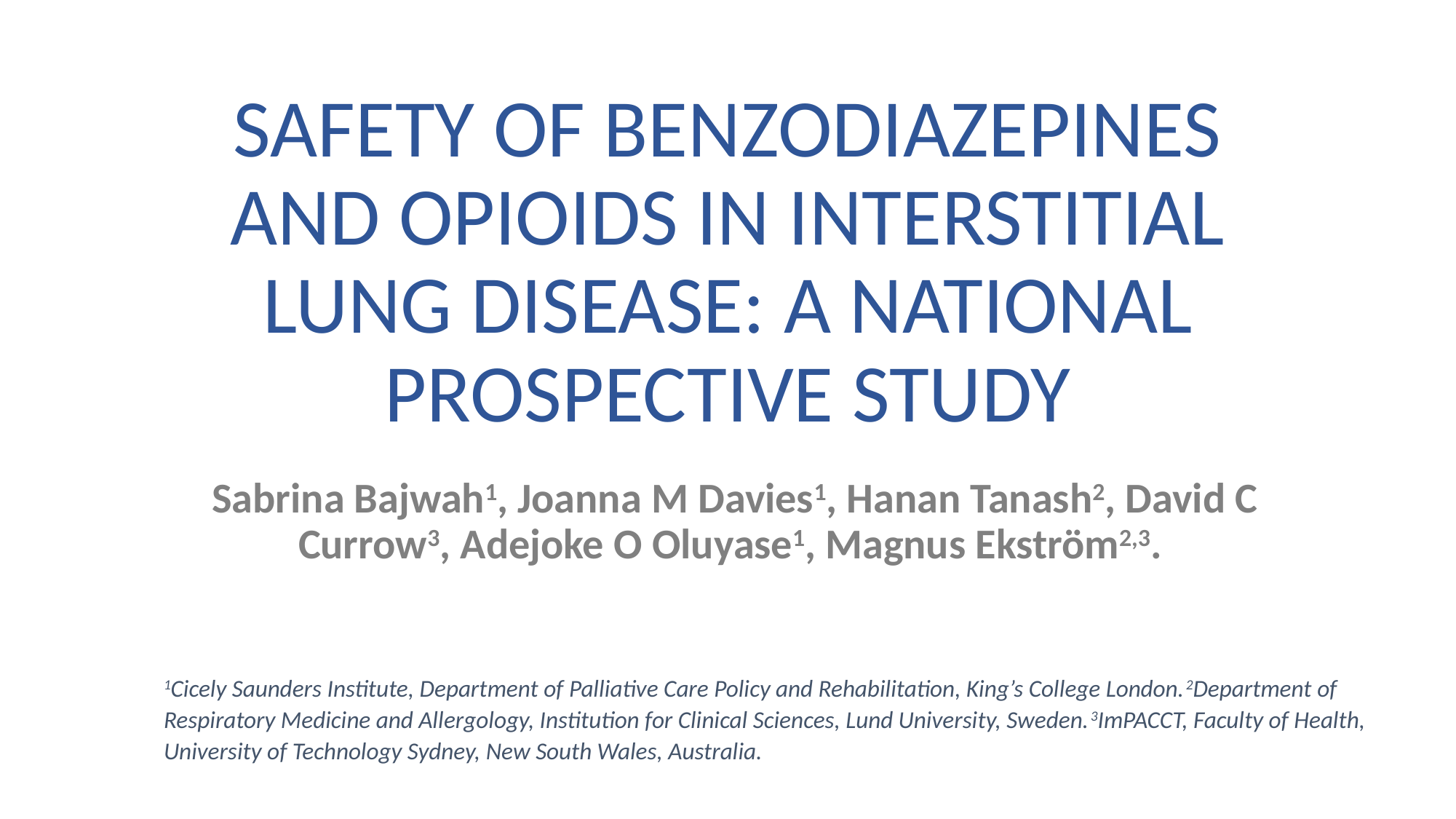

# SAFETY OF BENZODIAZEPINES AND OPIOIDS IN INTERSTITIAL LUNG DISEASE: A NATIONAL PROSPECTIVE STUDY
Sabrina Bajwah1, Joanna M Davies1, Hanan Tanash2, David C Currow3, Adejoke O Oluyase1, Magnus Ekström2,3.
1Cicely Saunders Institute, Department of Palliative Care Policy and Rehabilitation, King’s College London.2Department of Respiratory Medicine and Allergology, Institution for Clinical Sciences, Lund University, Sweden.3ImPACCT, Faculty of Health, University of Technology Sydney, New South Wales, Australia.